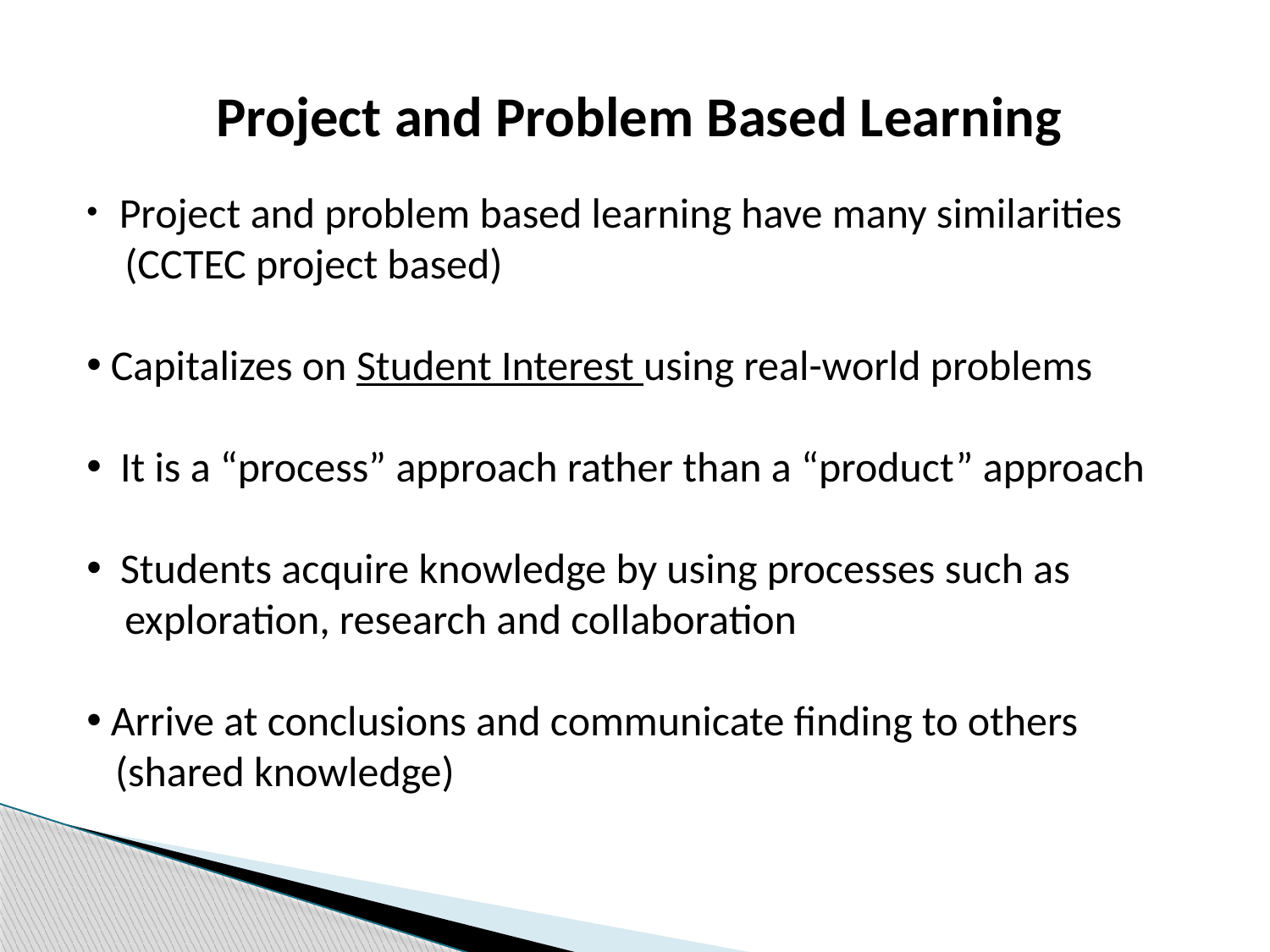

Project and Problem Based Learning

   Project and problem based learning have many similarities
    (CCTEC project based)

 Capitalizes on Student Interest using real-world problems

  It is a “process” approach rather than a “product” approach

  Students acquire knowledge by using processes such as
    exploration, research and collaboration

 Arrive at conclusions and communicate finding to others
   (shared knowledge)